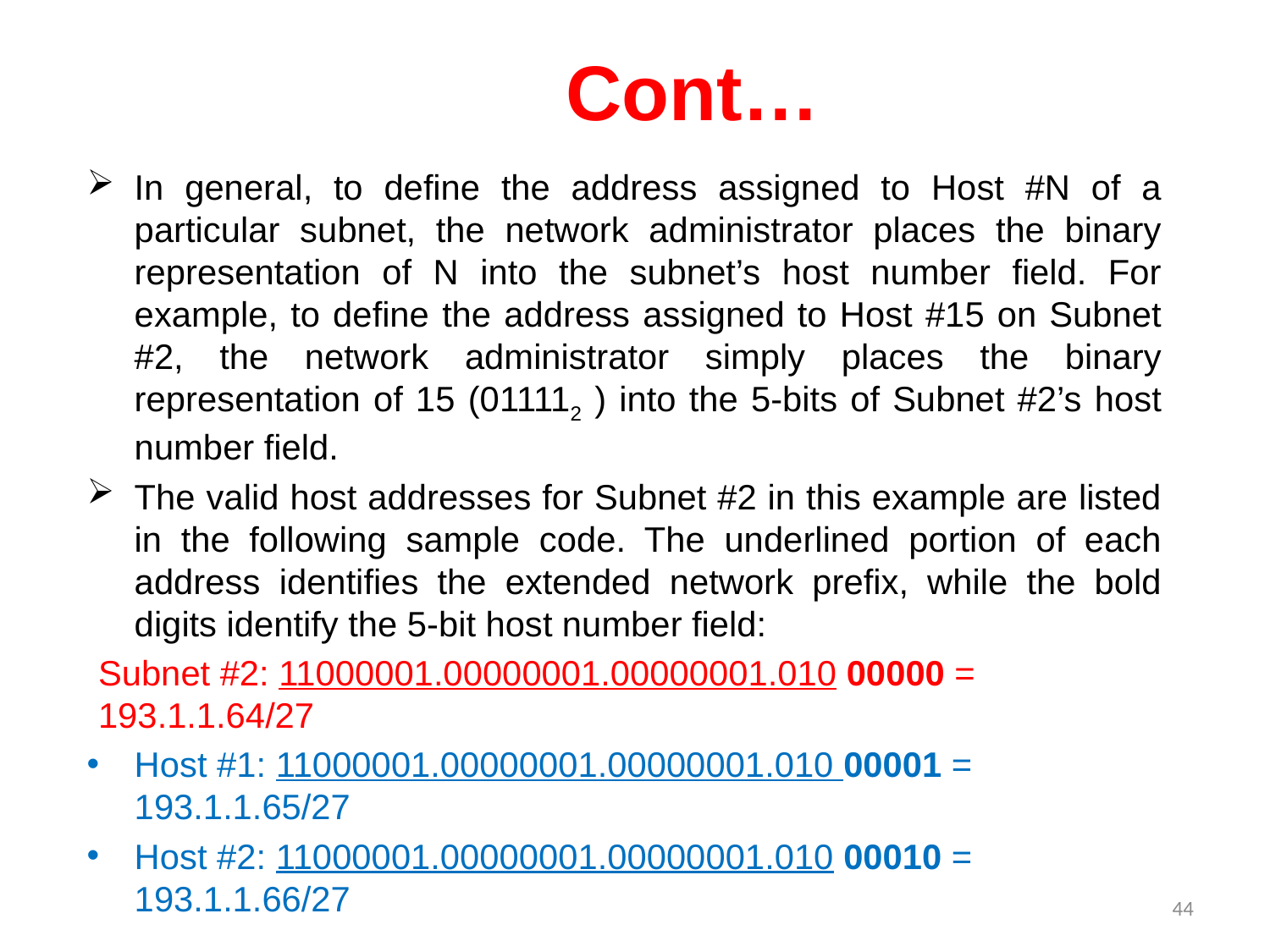

# Cont…
In general, to define the address assigned to Host #N of a particular subnet, the network administrator places the binary representation of N into the subnet’s host number field. For example, to define the address assigned to Host #15 on Subnet #2, the network administrator simply places the binary representation of 15 (011112 ) into the 5-bits of Subnet #2’s host number field.
The valid host addresses for Subnet #2 in this example are listed in the following sample code. The underlined portion of each address identifies the extended network prefix, while the bold digits identify the 5-bit host number field:
Subnet #2: 11000001.00000001.00000001.010 00000 = 193.1.1.64/27
Host #1: 11000001.00000001.00000001.010 00001 = 193.1.1.65/27
Host #2: 11000001.00000001.00000001.010 00010 = 193.1.1.66/27

44